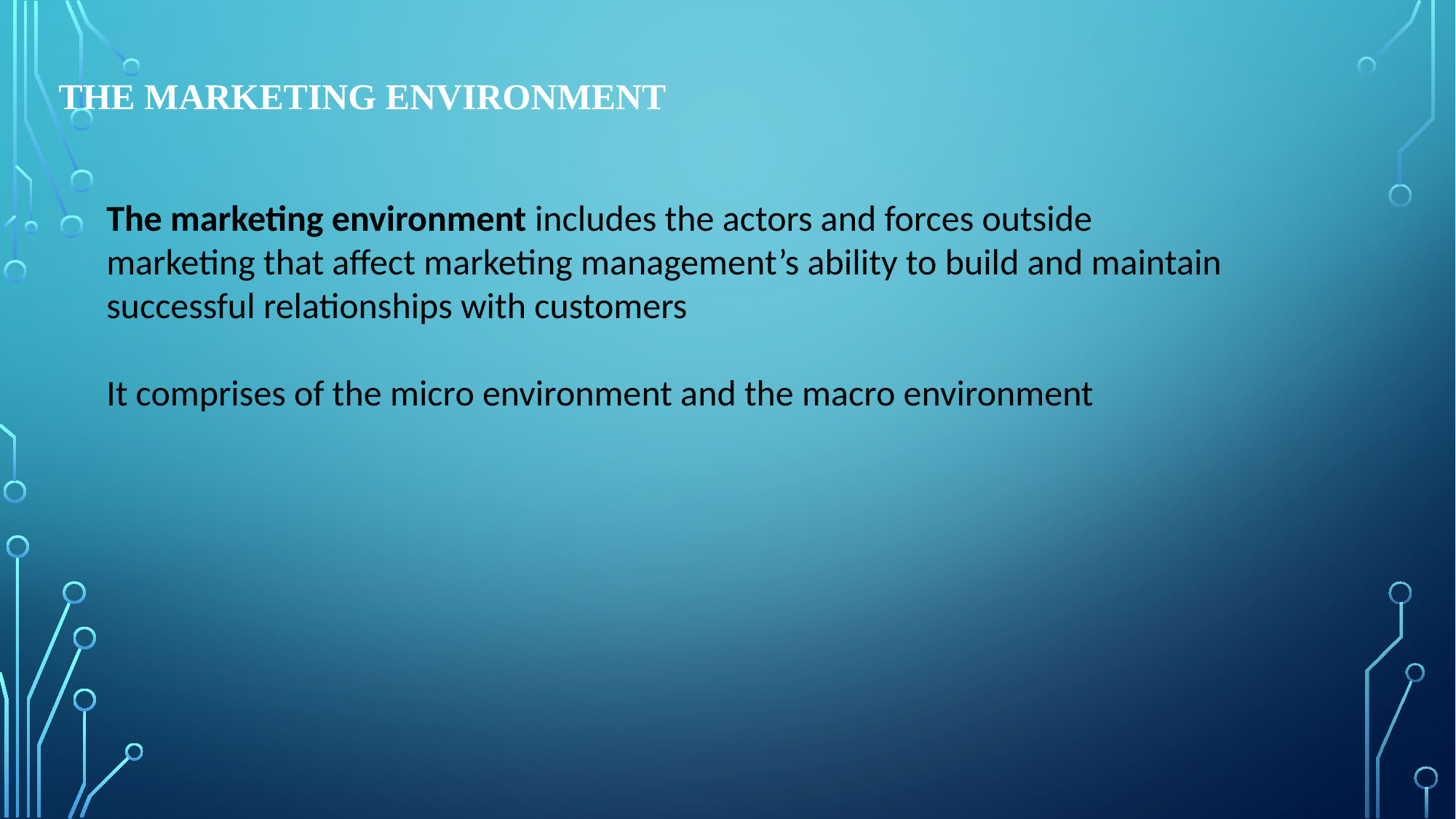

# The Marketing Environment

The marketing environment includes the actors and forces outside marketing that affect marketing management’s ability to build and maintain successful relationships with customers

It comprises of the micro environment and the macro environment